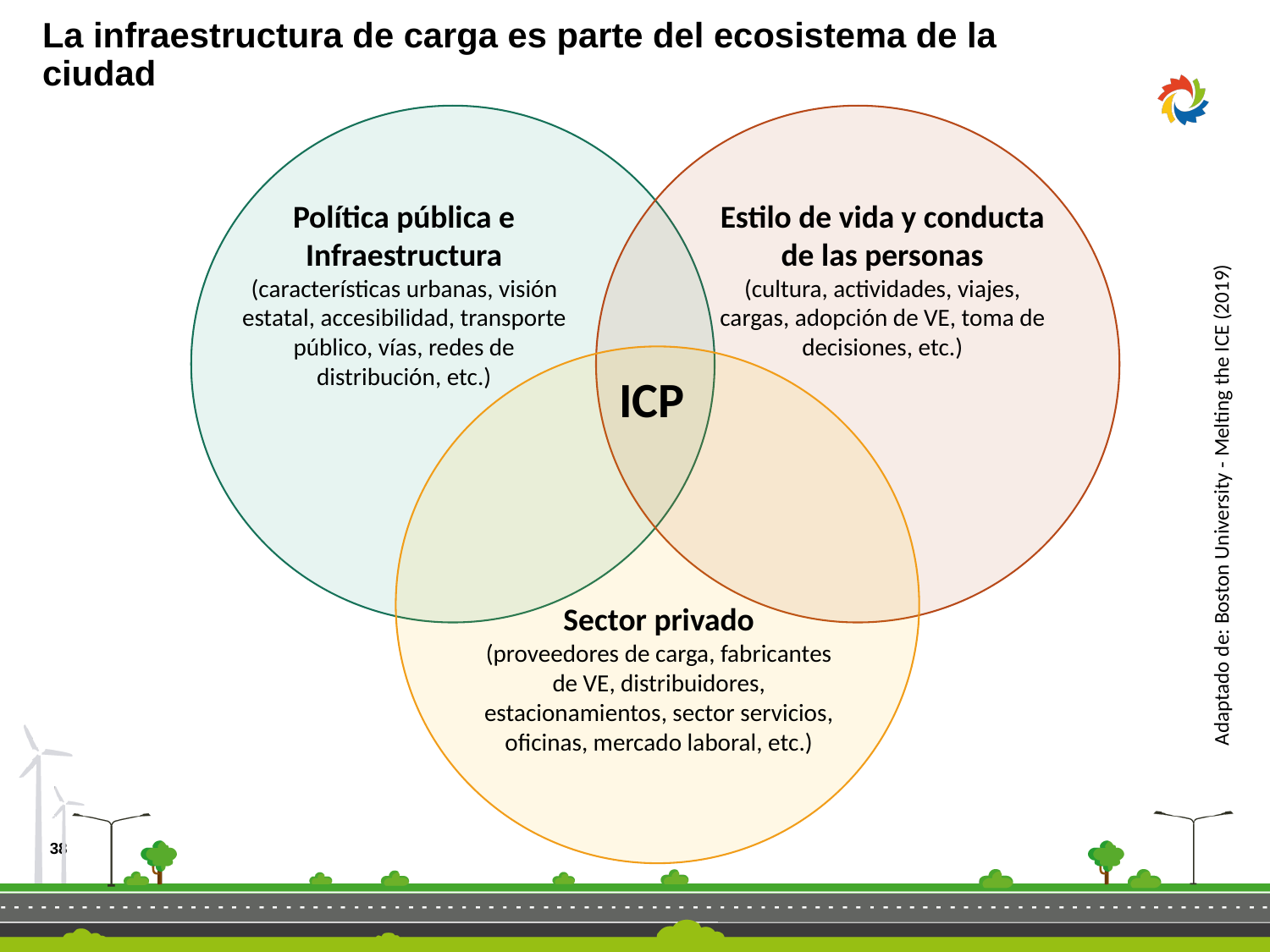

# La infraestructura de carga es parte del ecosistema de la ciudad

Política pública e Infraestructura (características urbanas, visión estatal, accesibilidad, transporte público, vías, redes de distribución, etc.)
Estilo de vida y conducta de las personas
(cultura, actividades, viajes, cargas, adopción de VE, toma de decisiones, etc.)

ICP
 Adaptado de: Boston University - Melting the ICE (2019)
Sector privado
(proveedores de carga, fabricantes de VE, distribuidores, estacionamientos, sector servicios, oficinas, mercado laboral, etc.)